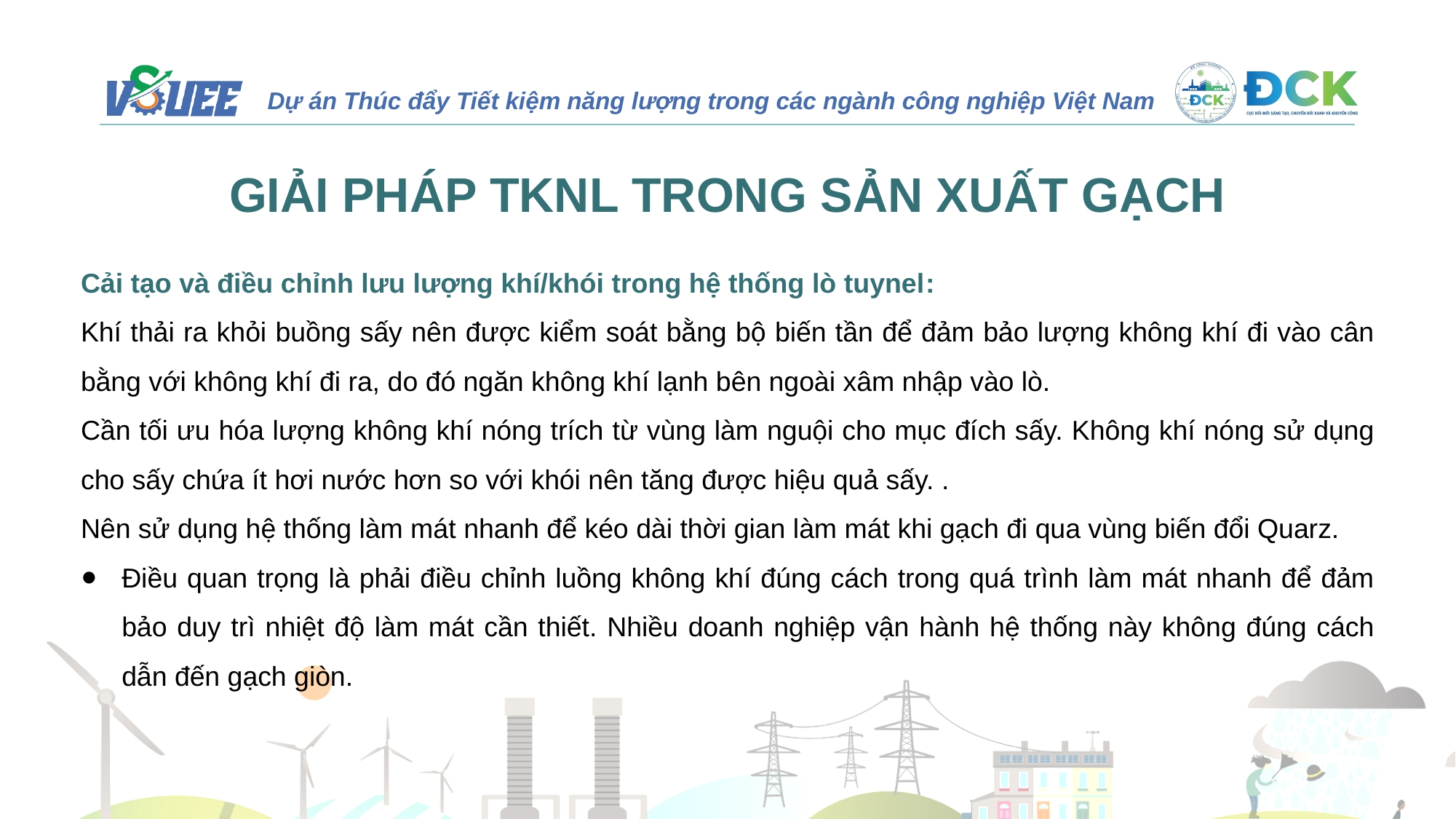

# GIẢI PHÁP TKNL TRONG SẢN XUẤT GẠCH
Cải tạo và điều chỉnh lưu lượng khí/khói trong hệ thống lò tuynel:
Khí thải ra khỏi buồng sấy nên được kiểm soát bằng bộ biến tần để đảm bảo lượng không khí đi vào cân bằng với không khí đi ra, do đó ngăn không khí lạnh bên ngoài xâm nhập vào lò.
Cần tối ưu hóa lượng không khí nóng trích từ vùng làm nguội cho mục đích sấy. Không khí nóng sử dụng cho sấy chứa ít hơi nước hơn so với khói nên tăng được hiệu quả sấy. .
Nên sử dụng hệ thống làm mát nhanh để kéo dài thời gian làm mát khi gạch đi qua vùng biến đổi Quarz.
Điều quan trọng là phải điều chỉnh luồng không khí đúng cách trong quá trình làm mát nhanh để đảm bảo duy trì nhiệt độ làm mát cần thiết. Nhiều doanh nghiệp vận hành hệ thống này không đúng cách dẫn đến gạch giòn.